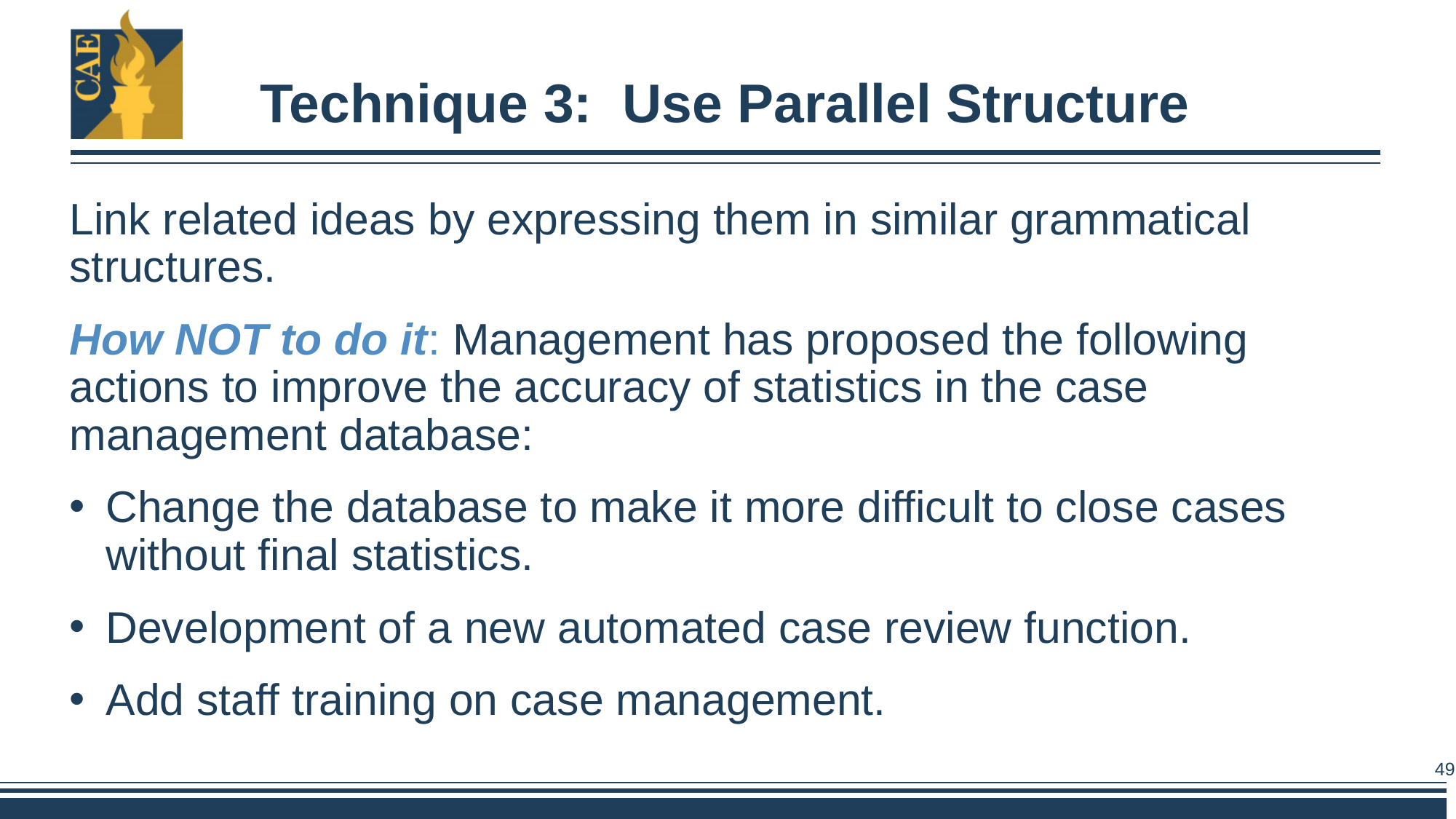

# Technique 3:  Use Parallel Structure
Link related ideas by expressing them in similar grammatical structures.
How NOT to do it: Management has proposed the following actions to improve the accuracy of statistics in the case management database:
Change the database to make it more difficult to close cases without final statistics.
Development of a new automated case review function.
Add staff training on case management.
49